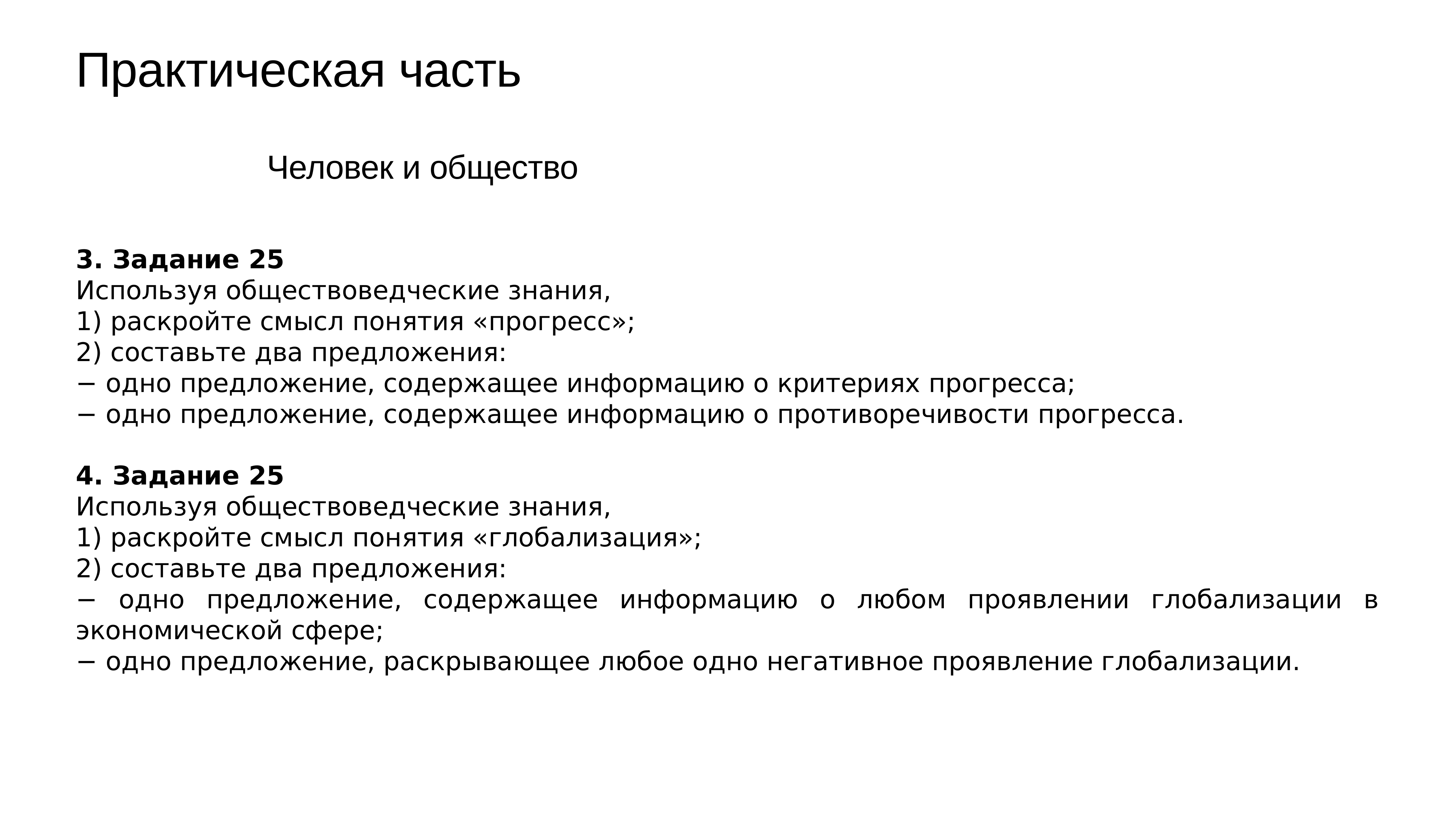

# Практическая часть
Человек и общество
3. Задание 25
Используя обществоведческие знания,
1) раскройте смысл понятия «прогресс»;
2) составьте два предложения:
− одно предложение, содержащее информацию о критериях прогресса;
− одно предложение, содержащее информацию о противоречивости прогресса.

4. Задание 25
Используя обществоведческие знания,
1) раскройте смысл понятия «глобализация»;
2) составьте два предложения:
− одно предложение, содержащее информацию о любом проявлении глобализации в экономической сфере;
− одно предложение, раскрывающее любое одно негативное проявление глобализации.